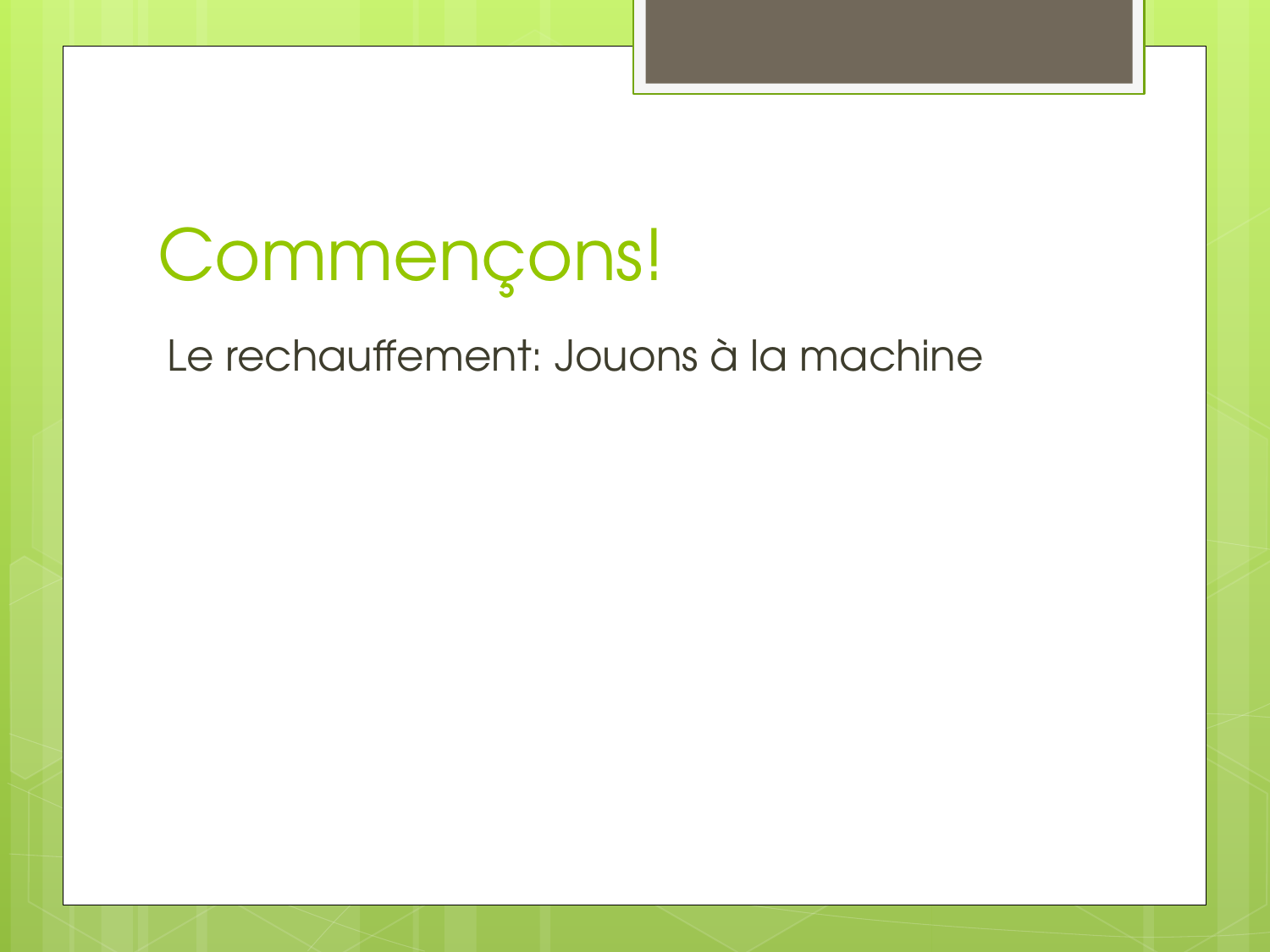

# Commençons!
Le rechauffement: Jouons à la machine